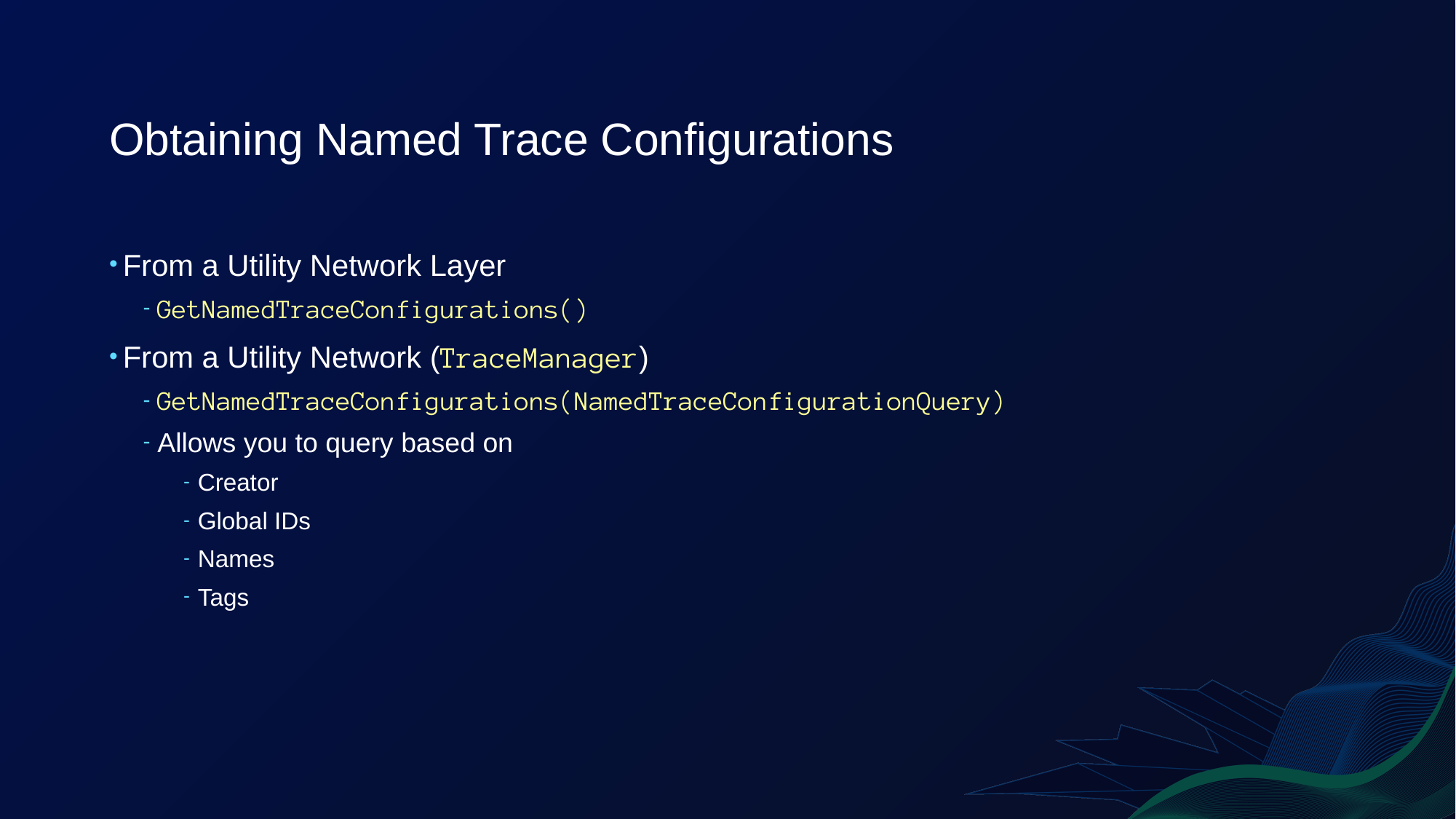

# Obtaining Named Trace Configurations
From a Utility Network Layer
GetNamedTraceConfigurations()
From a Utility Network (TraceManager)
GetNamedTraceConfigurations(NamedTraceConfigurationQuery)
Allows you to query based on
Creator
Global IDs
Names
Tags